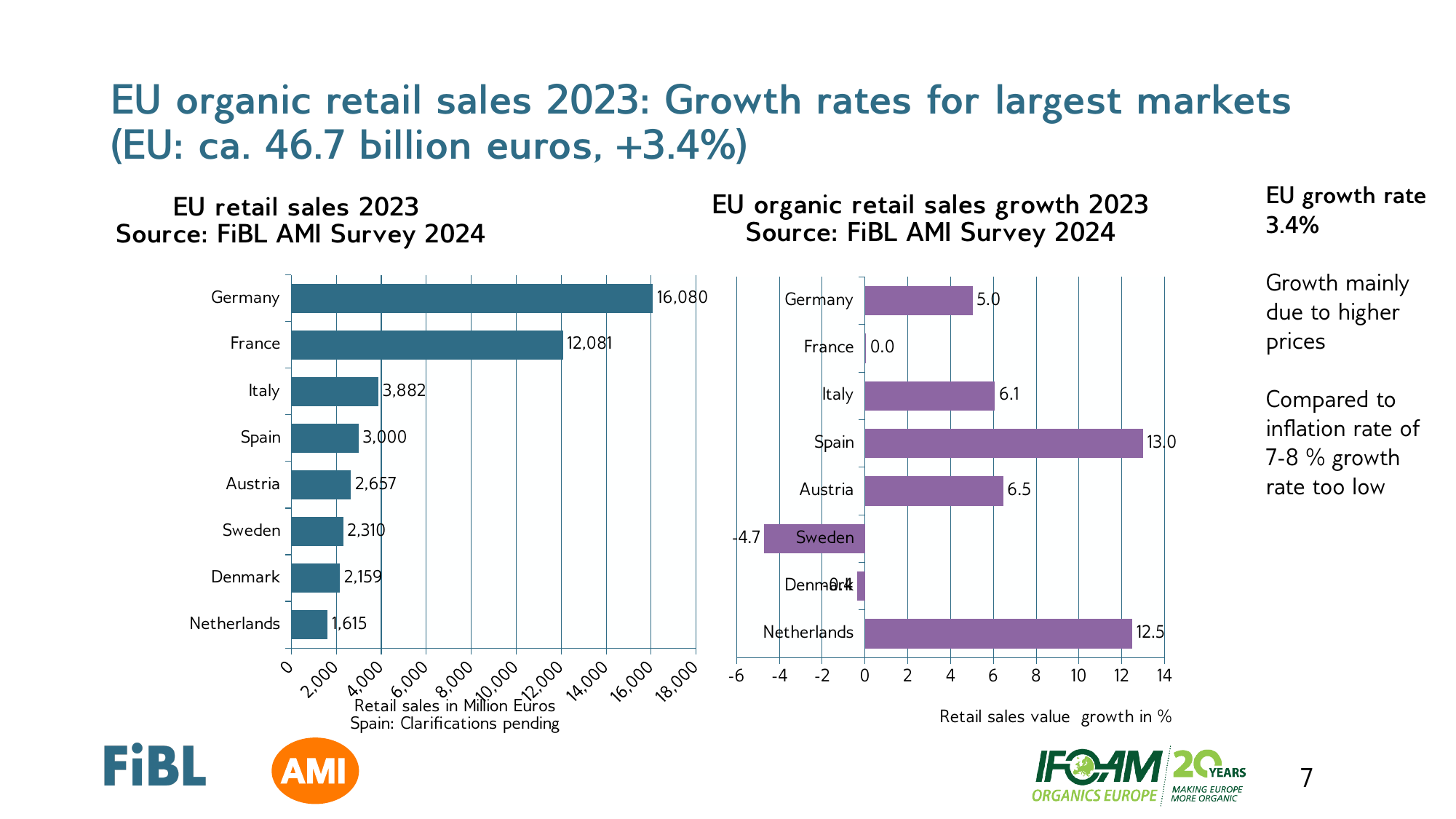

# EU organic retail sales 2023: Growth rates for largest markets (EU: ca. 46.7 billion euros, +3.4%)
EU growth rate 3.4%

Growth mainly due to higher prices

Compared to inflation rate of 7-8 % growth rate too low

[unsupported chart]

[unsupported chart]